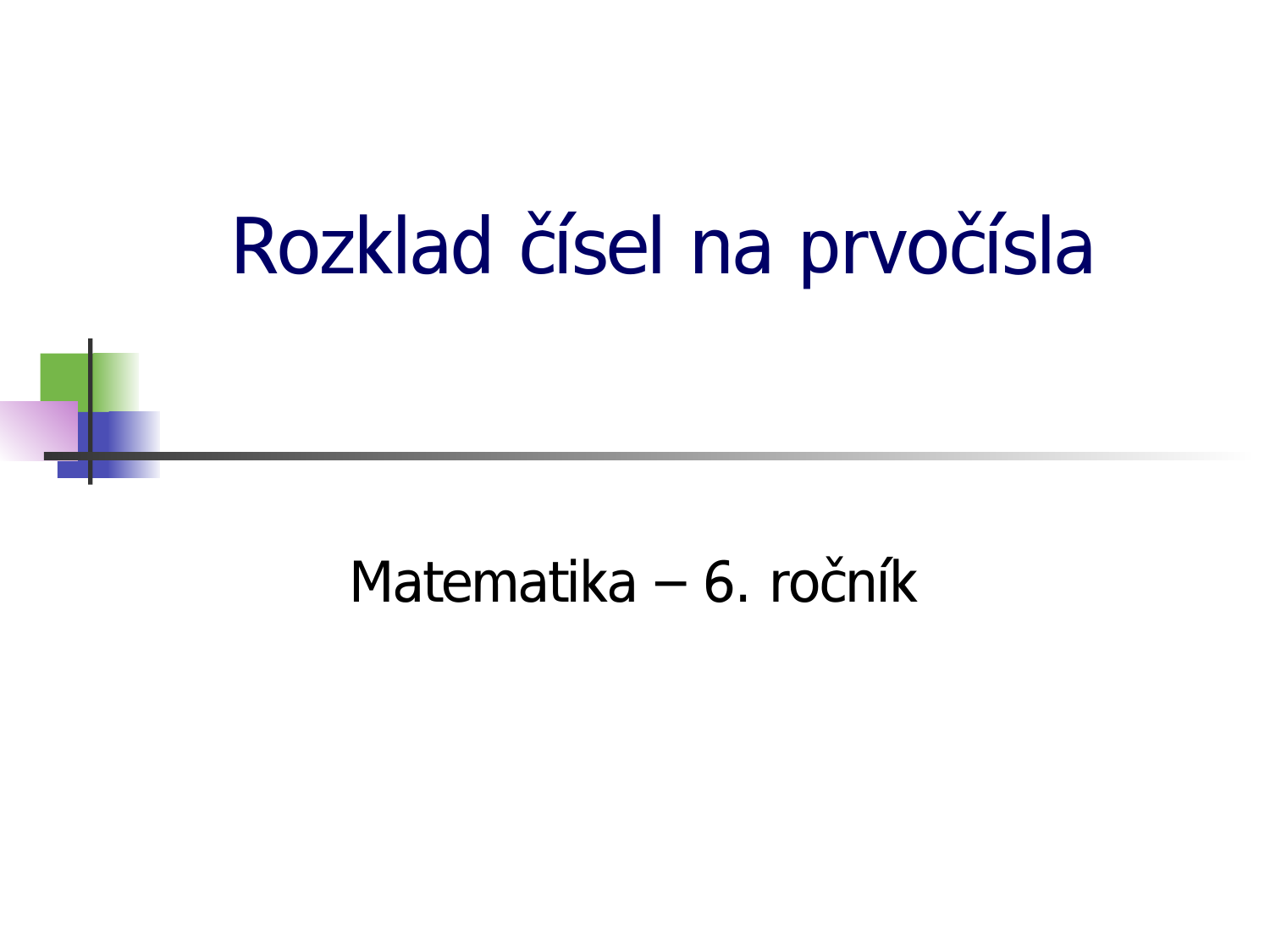

# Rozklad čísel na prvočísla
Matematika – 6. ročník